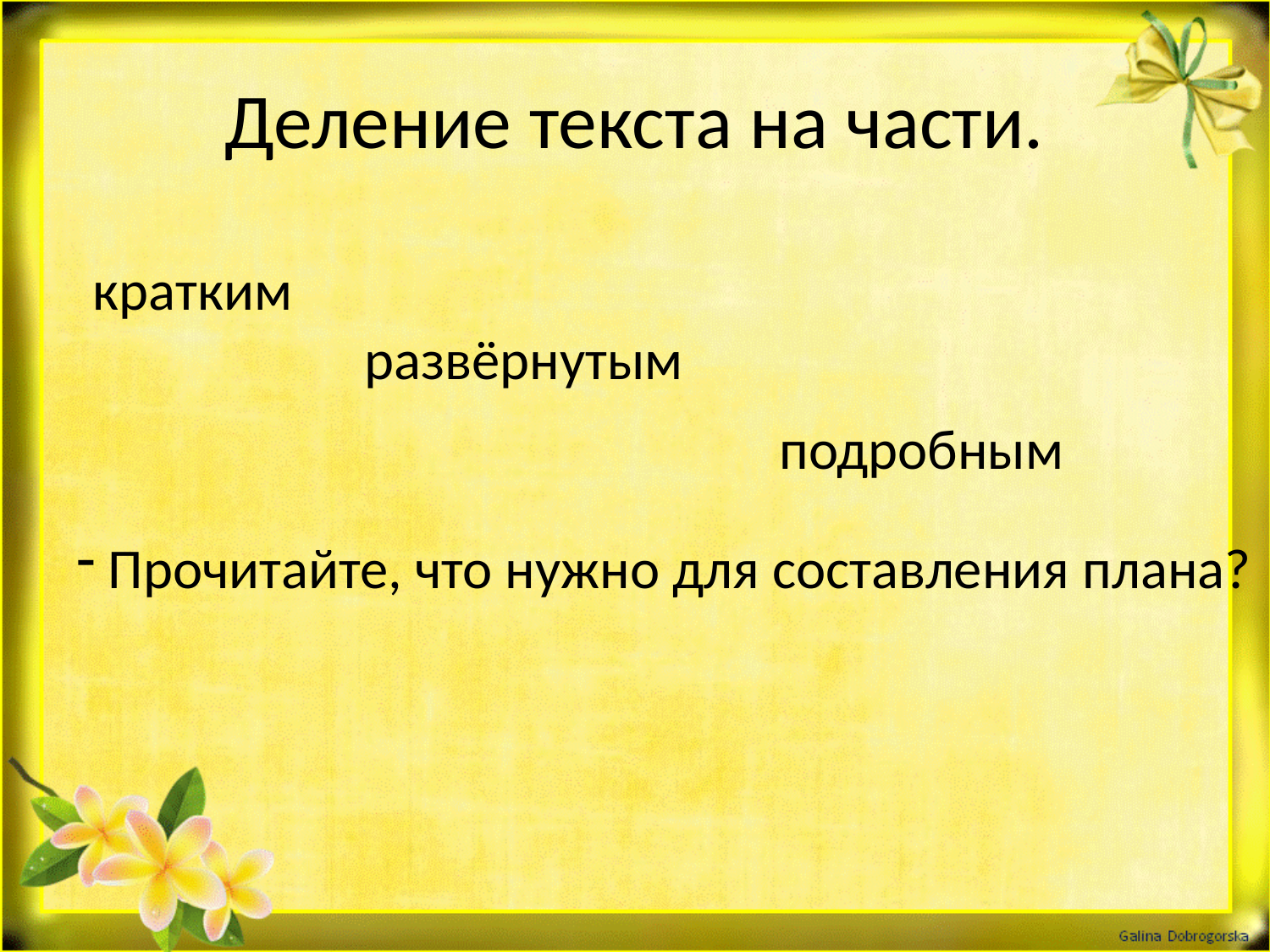

# Деление текста на части.
кратким

 развёрнутым

 подробным

 Прочитайте, что нужно для составления плана?